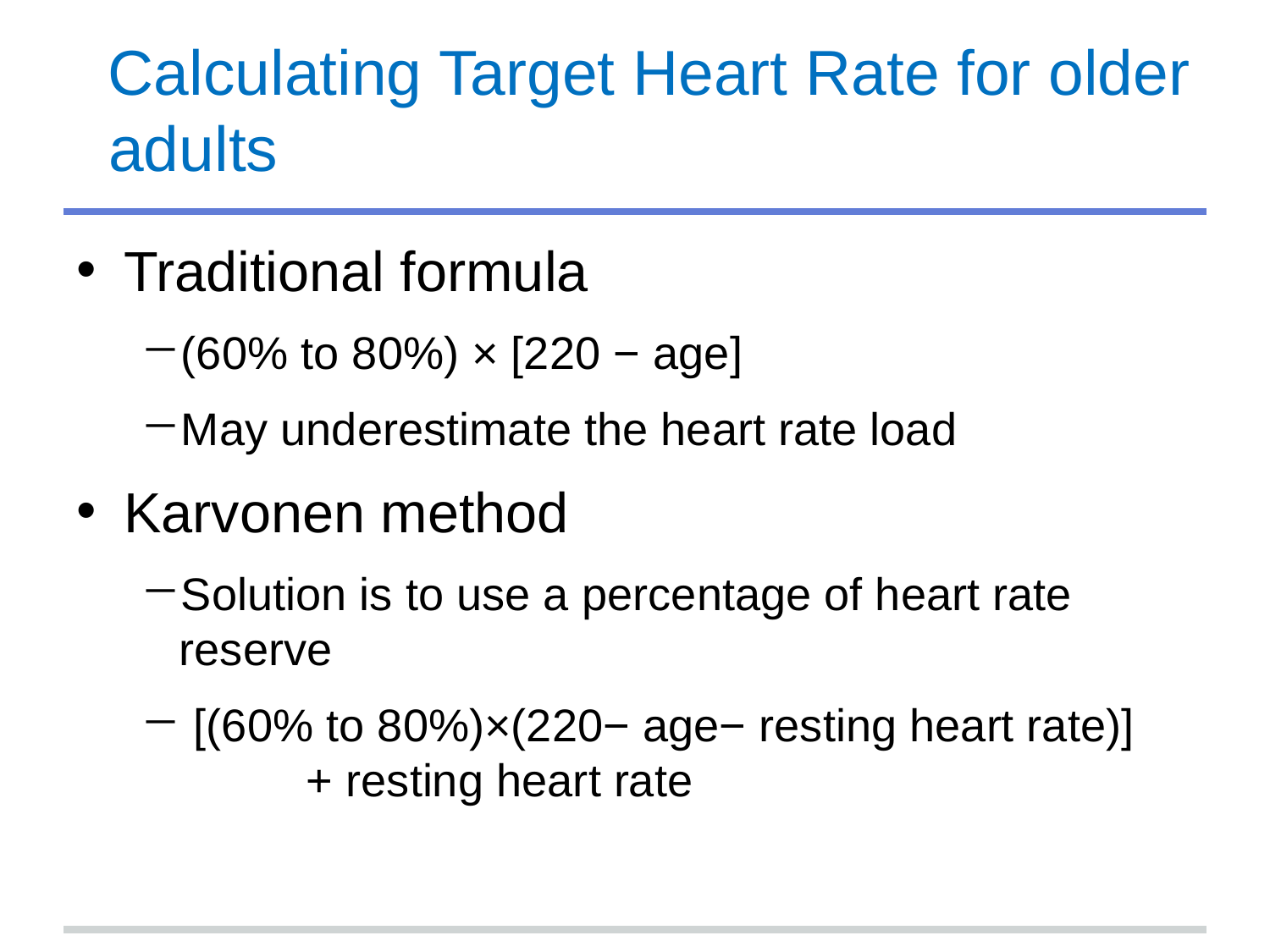

# Calculating Target Heart Rate for older adults
Traditional formula
(60% to 80%) × [220 − age]
May underestimate the heart rate load
Karvonen method
Solution is to use a percentage of heart rate reserve
 [(60% to 80%)×(220− age− resting heart rate)]	+ resting heart rate